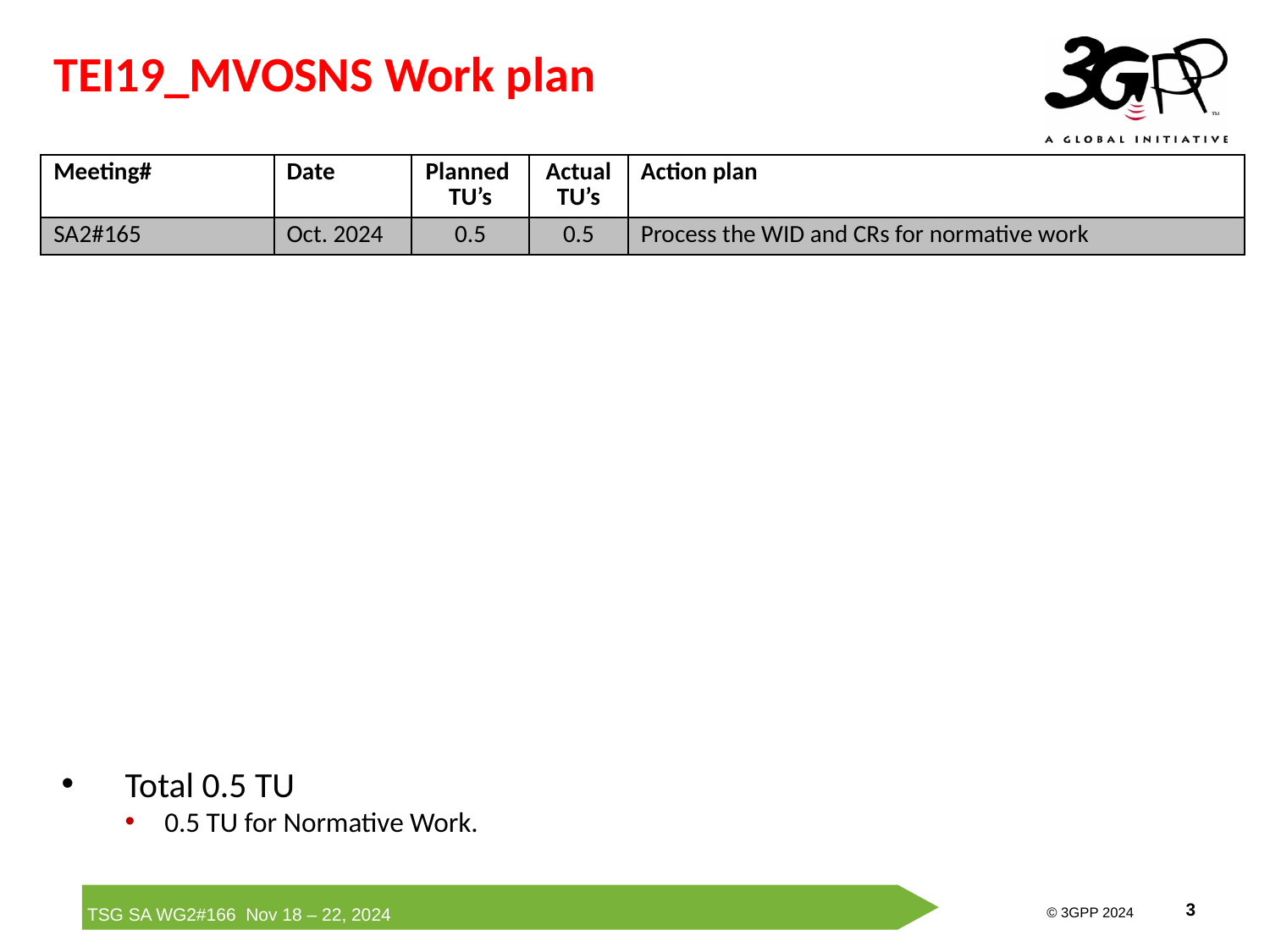

TEI19_MVOSNS Work plan
| Meeting# | Date | Planned TU’s | Actual TU’s | Action plan |
| --- | --- | --- | --- | --- |
| SA2#165 | Oct. 2024 | 0.5 | 0.5 | Process the WID and CRs for normative work |
Total 0.5 TU
0.5 TU for Normative Work.